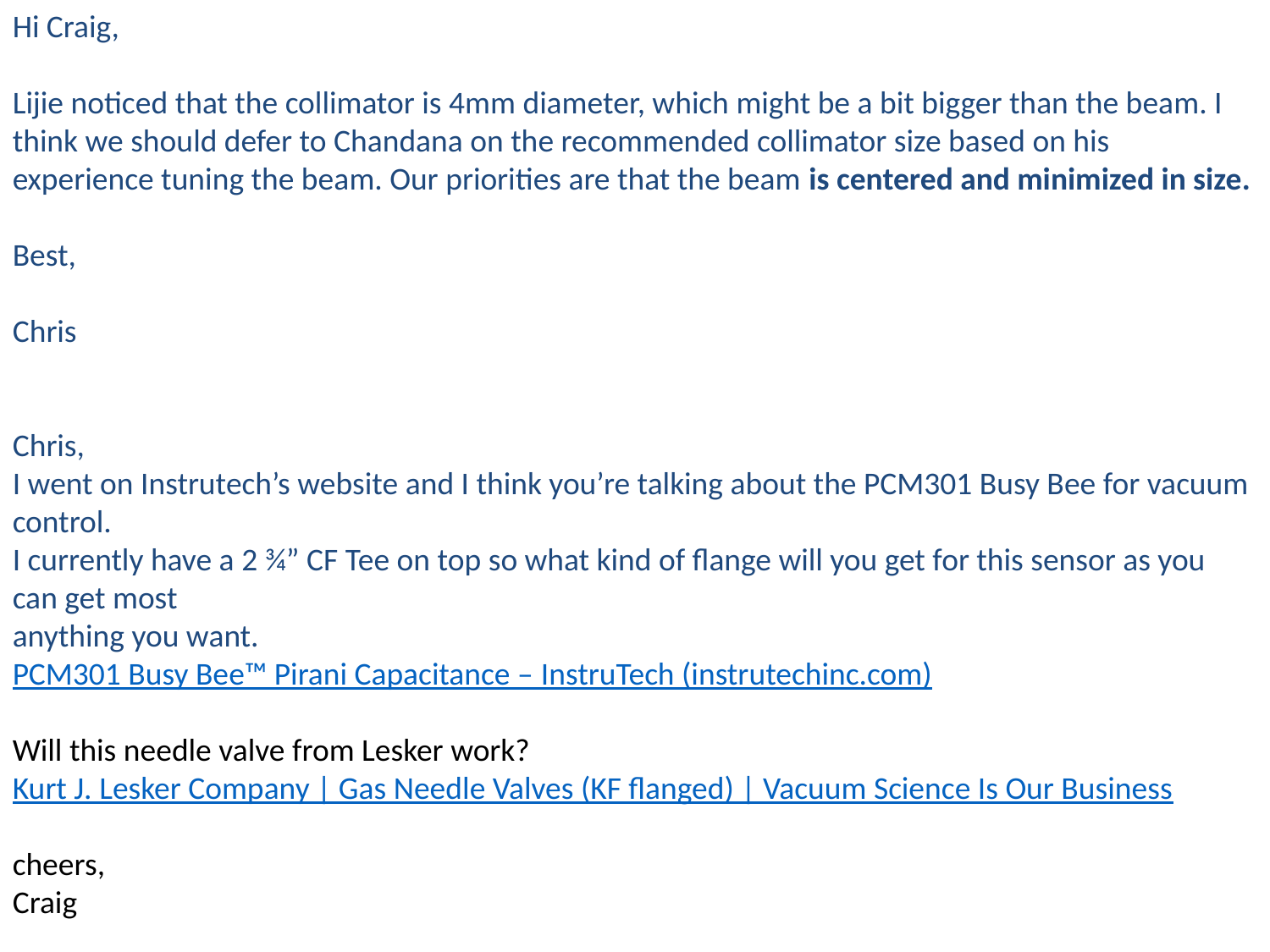

Hi Craig,

Lijie noticed that the collimator is 4mm diameter, which might be a bit bigger than the beam. I think we should defer to Chandana on the recommended collimator size based on his experience tuning the beam. Our priorities are that the beam is centered and minimized in size.

Best,

Chris

Chris,
I went on Instrutech’s website and I think you’re talking about the PCM301 Busy Bee for vacuum control.
I currently have a 2 ¾” CF Tee on top so what kind of flange will you get for this sensor as you can get most
anything you want.
PCM301 Busy Bee™ Pirani Capacitance – InstruTech (instrutechinc.com)

Will this needle valve from Lesker work?
Kurt J. Lesker Company | Gas Needle Valves (KF flanged) | Vacuum Science Is Our Business

cheers,
Craig